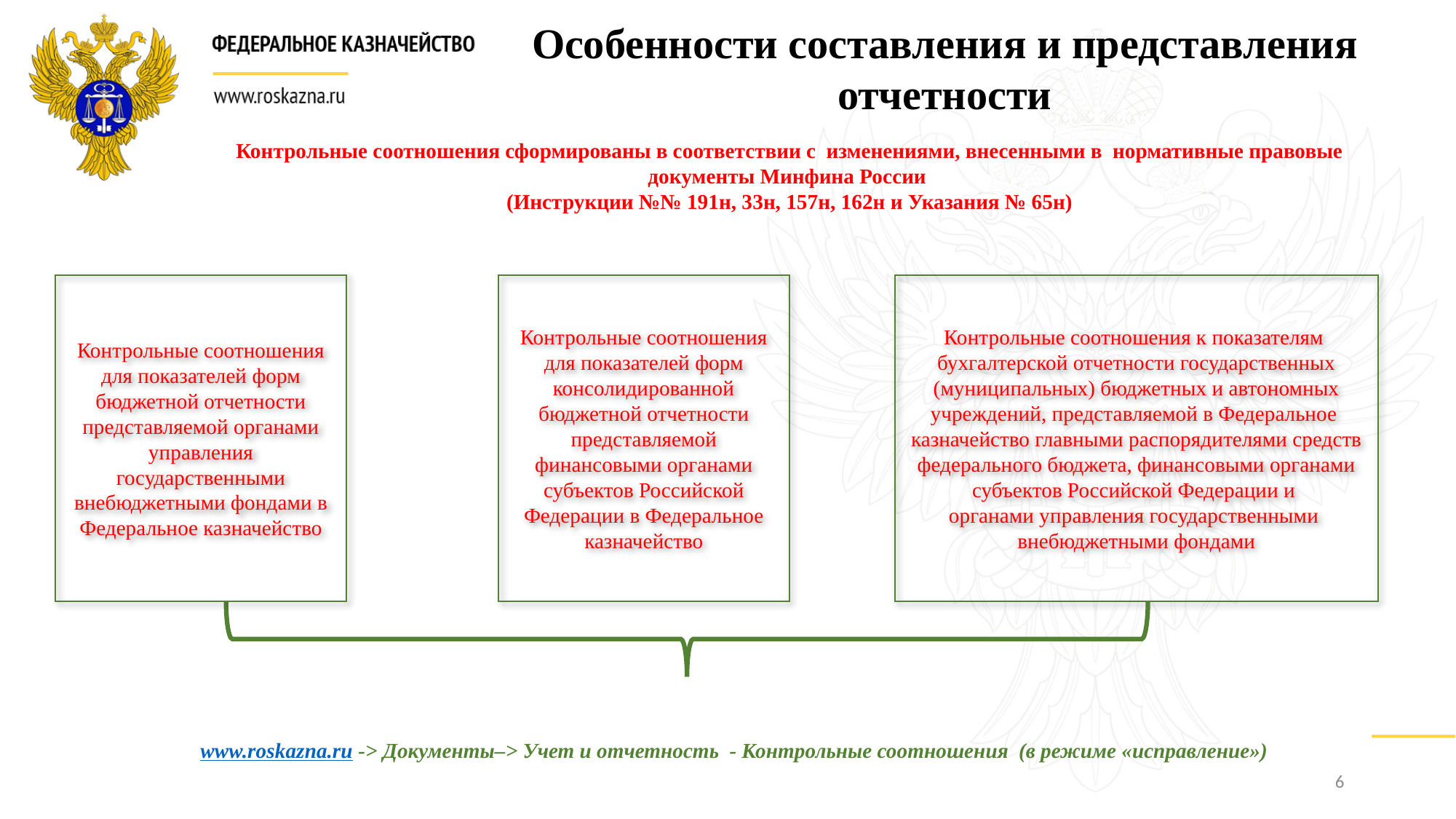

Особенности составления и представления отчетности
Контрольные соотношения сформированы в соответствии с  изменениями, внесенными в  нормативные правовые документы Минфина России
(Инструкции №№ 191н, 33н, 157н, 162н и Указания № 65н)

Контрольные соотношения к показателям
бухгалтерской отчетности государственных (муниципальных) бюджетных и автономных учреждений, представляемой в Федеральное
казначейство главными распорядителями средств федерального бюджета, финансовыми органами субъектов Российской Федерации и
органами управления государственными
внебюджетными фондами
Контрольные соотношения для показателей форм бюджетной отчетности представляемой органами управления государственными внебюджетными фондами в Федеральное казначейство
Контрольные соотношения для показателей форм
консолидированной бюджетной отчетности представляемой финансовыми органами субъектов Российской Федерации в Федеральное казначейство
www.roskazna.ru -> Документы–> Учет и отчетность  - Контрольные соотношения  (в режиме «исправление»)
6